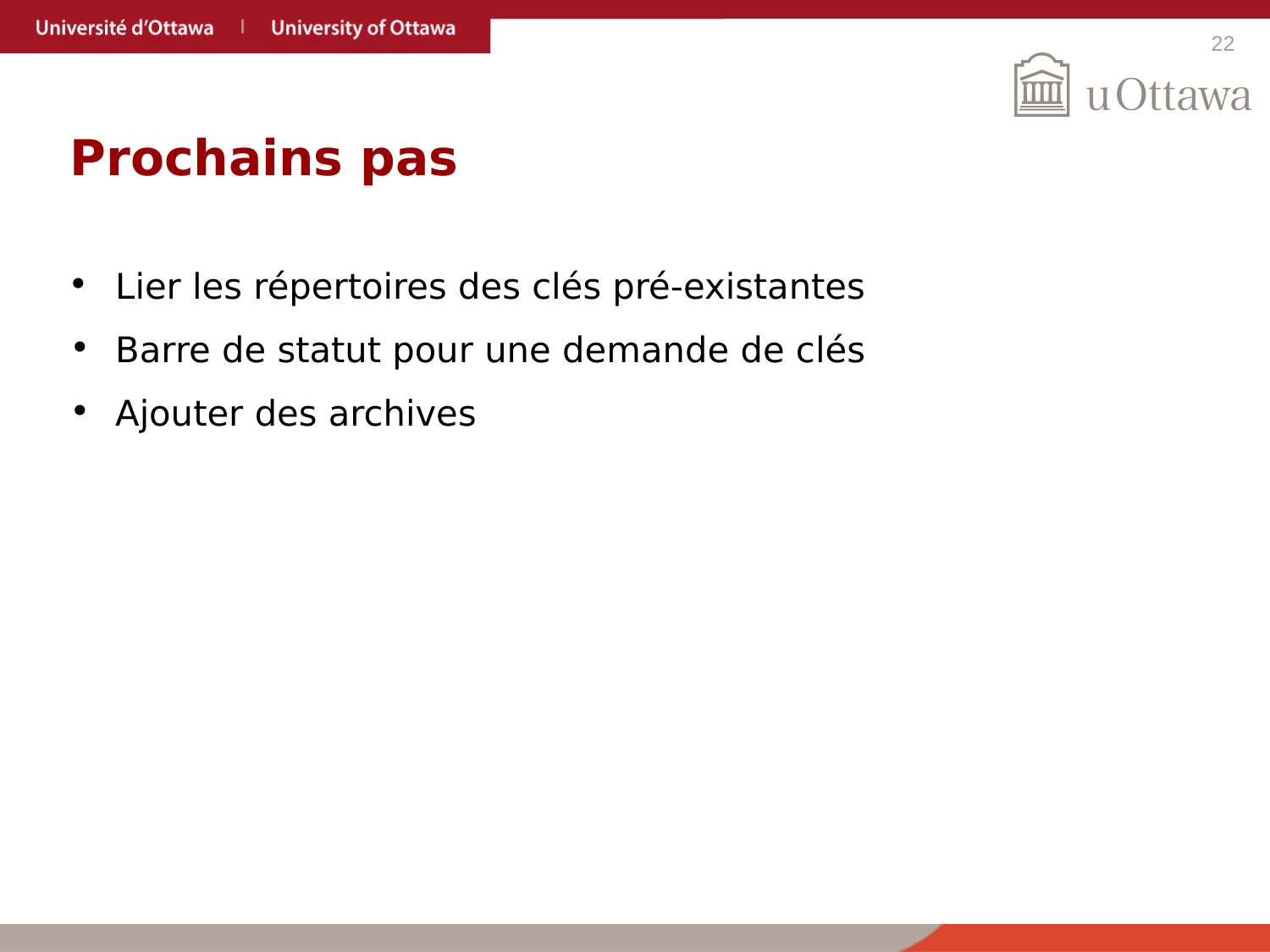

# Prochains pas
Lier les répertoires des clés pré-existantes
Barre de statut pour une demande de clés
Ajouter des archives